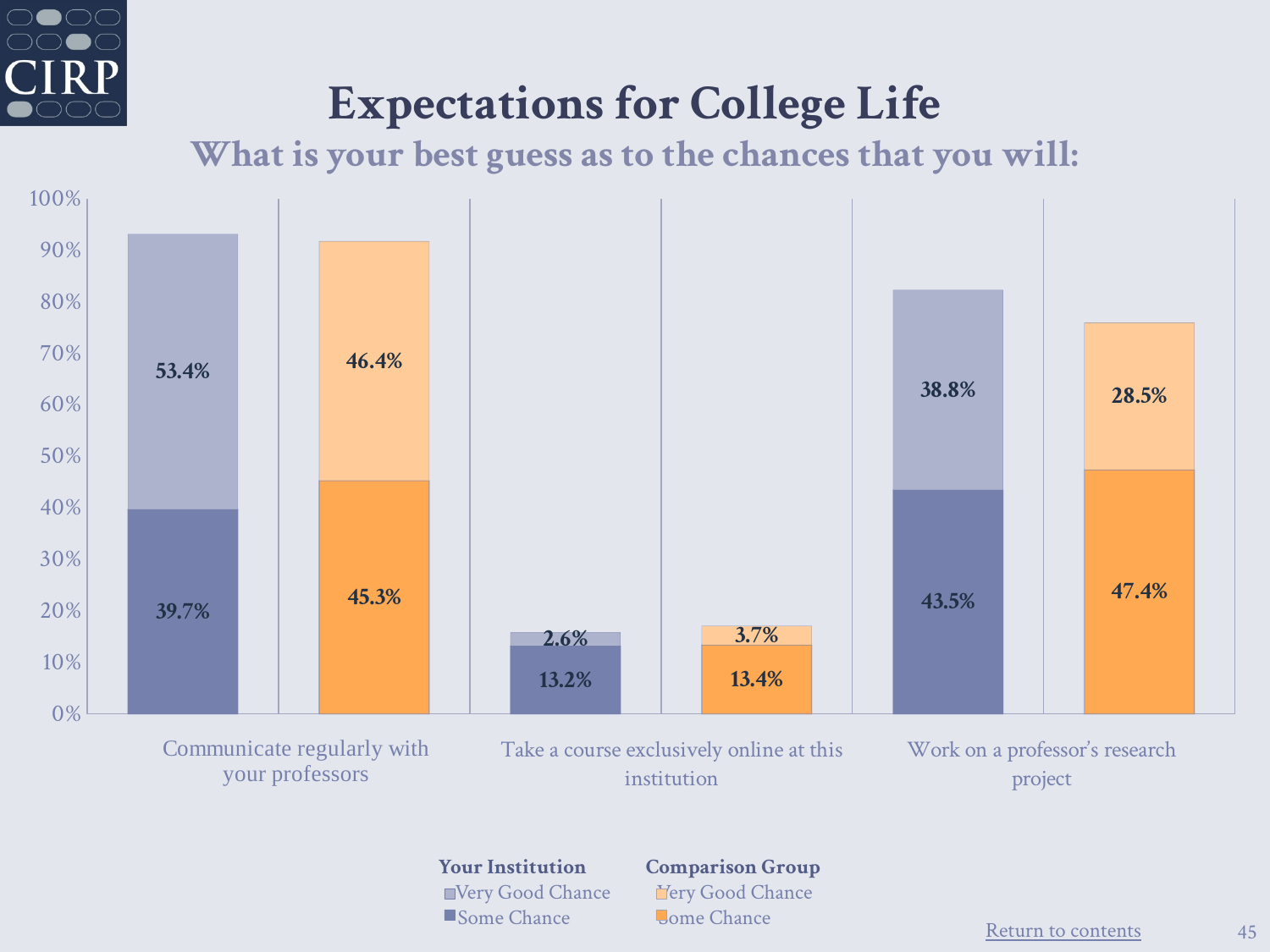

# Expectations for College Life What is your best guess as to the chances that you will:

### Chart

| Category | Some Chance | Very Good Chance |
|---|---|---|
| Your Institution | 0.397 | 0.534 |
| Comparison Group | 0.453 | 0.464 |
| Your Institution | 0.132 | 0.026 |
| Comparison Group | 0.134 | 0.037 |
| Your Institution | 0.435 | 0.388 |
| Comparison Group | 0.474 | 0.285 |
   Your Institution              Comparison Group
       Very Good Chance          Very Good Chance
       Some Chance                   Some Chance
45